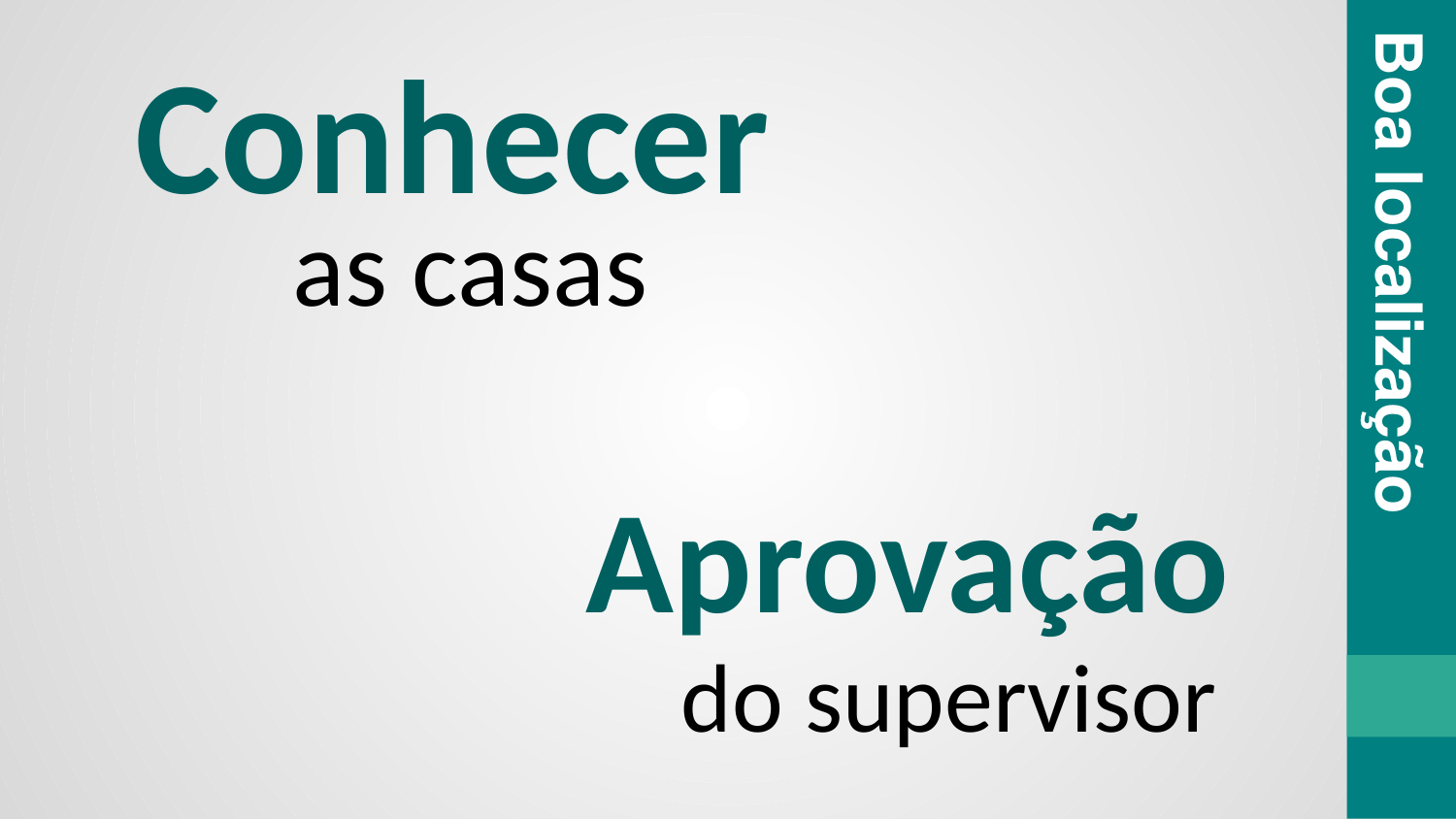

Conhecer
as casas
Boa localização
Aprovação
do supervisor